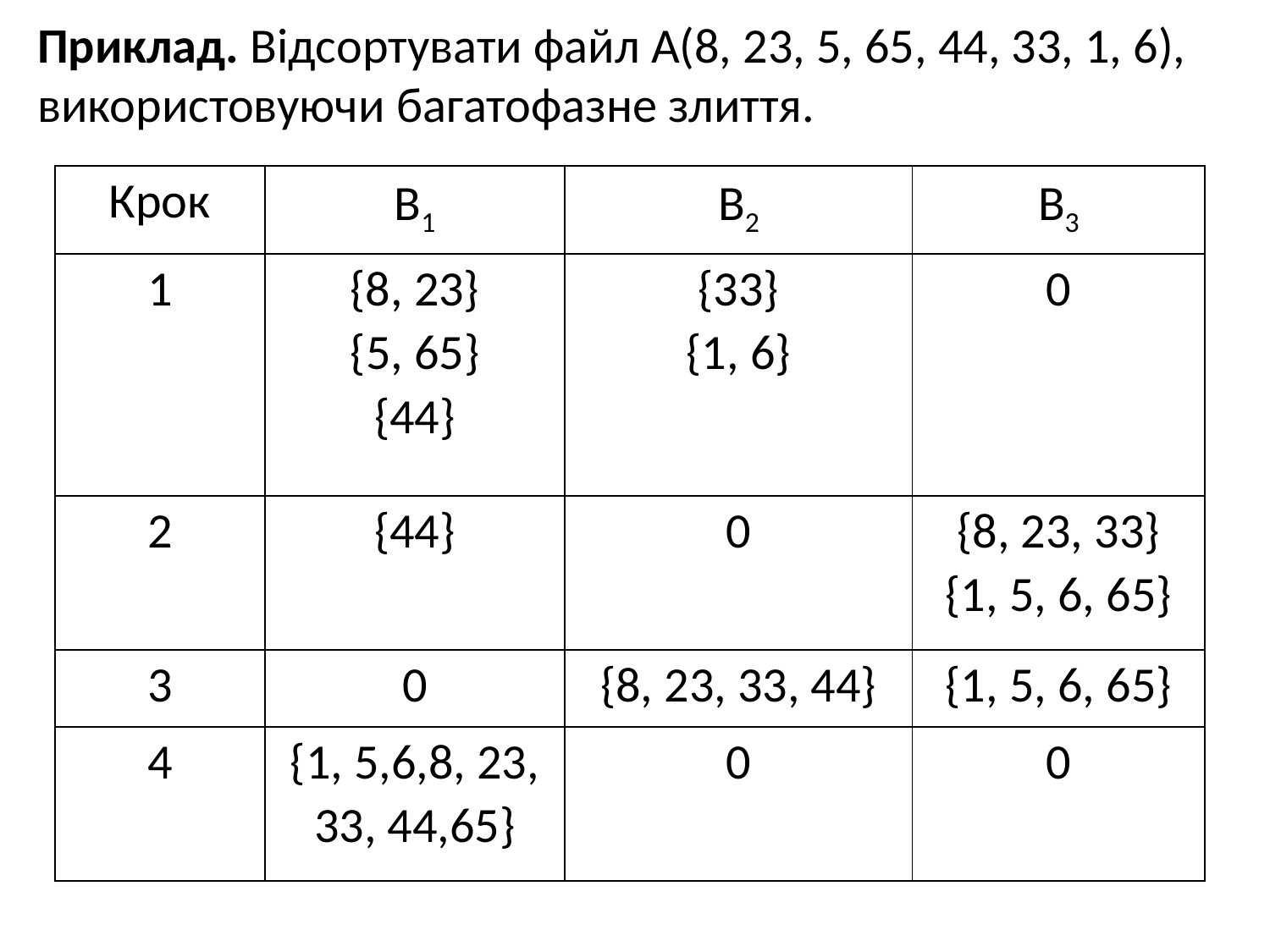

Приклад. Відсортувати файл А(8, 23, 5, 65, 44, 33, 1, 6), використовуючи багатофазне злиття.
| Крок | В1 | В2 | В3 |
| --- | --- | --- | --- |
| 1 | {8, 23} {5, 65} {44} | {33} {1, 6} | 0 |
| 2 | {44} | 0 | {8, 23, 33} {1, 5, 6, 65} |
| 3 | 0 | {8, 23, 33, 44} | {1, 5, 6, 65} |
| 4 | {1, 5,6,8, 23, 33, 44,65} | 0 | 0 |